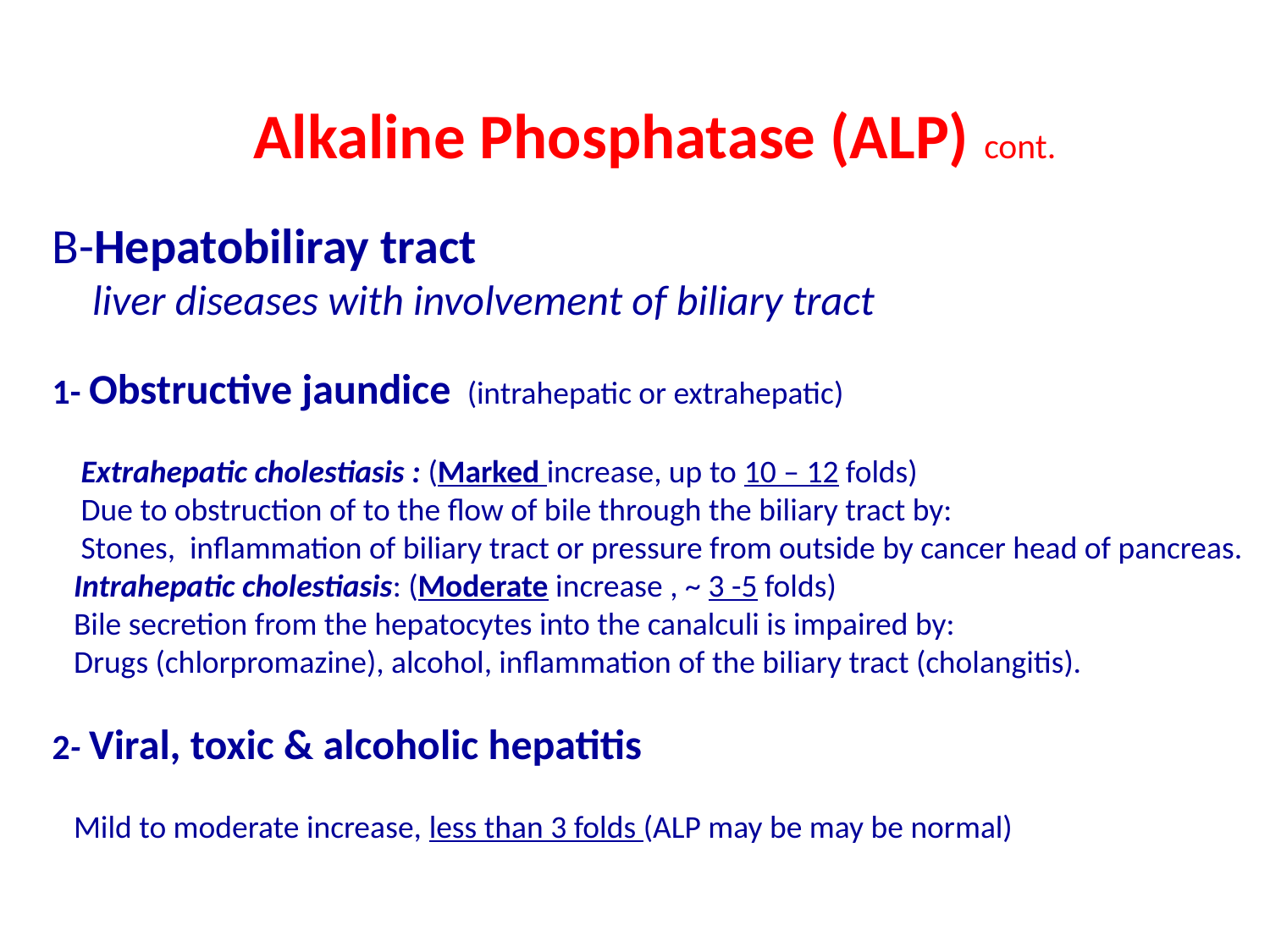

Alkaline Phosphatase (ALP) cont.

B-Hepatobiliray tract
     liver diseases with involvement of biliary tract

1- Obstructive jaundice  (intrahepatic or extrahepatic)

    Extrahepatic cholestiasis : (Marked increase, up to 10 – 12 folds)
    Due to obstruction of to the flow of bile through the biliary tract by:
    Stones,  inflammation of biliary tract or pressure from outside by cancer head of pancreas.
   Intrahepatic cholestiasis: (Moderate increase , ~ 3 -5 folds)
   Bile secretion from the hepatocytes into the canalculi is impaired by:
   Drugs (chlorpromazine), alcohol, inflammation of the biliary tract (cholangitis).

2- Viral, toxic & alcoholic hepatitis

   Mild to moderate increase, less than 3 folds (ALP may be may be normal)